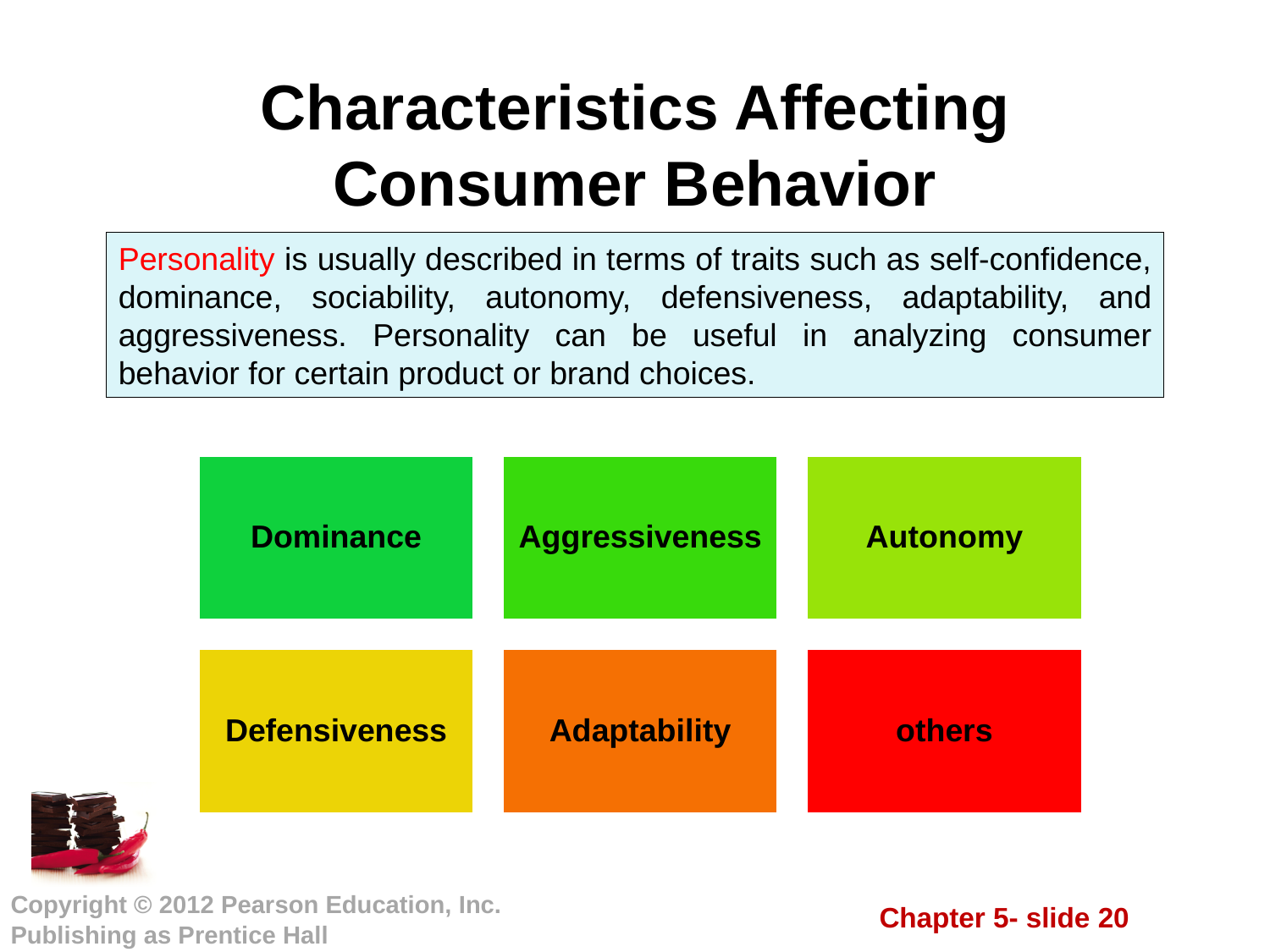

# Characteristics Affecting Consumer Behavior
Personality is usually described in terms of traits such as self-confidence, dominance, sociability, autonomy, defensiveness, adaptability, and aggressiveness. Personality can be useful in analyzing consumer behavior for certain product or brand choices.
Dominance
Aggressiveness
Autonomy
Defensiveness
Adaptability
others